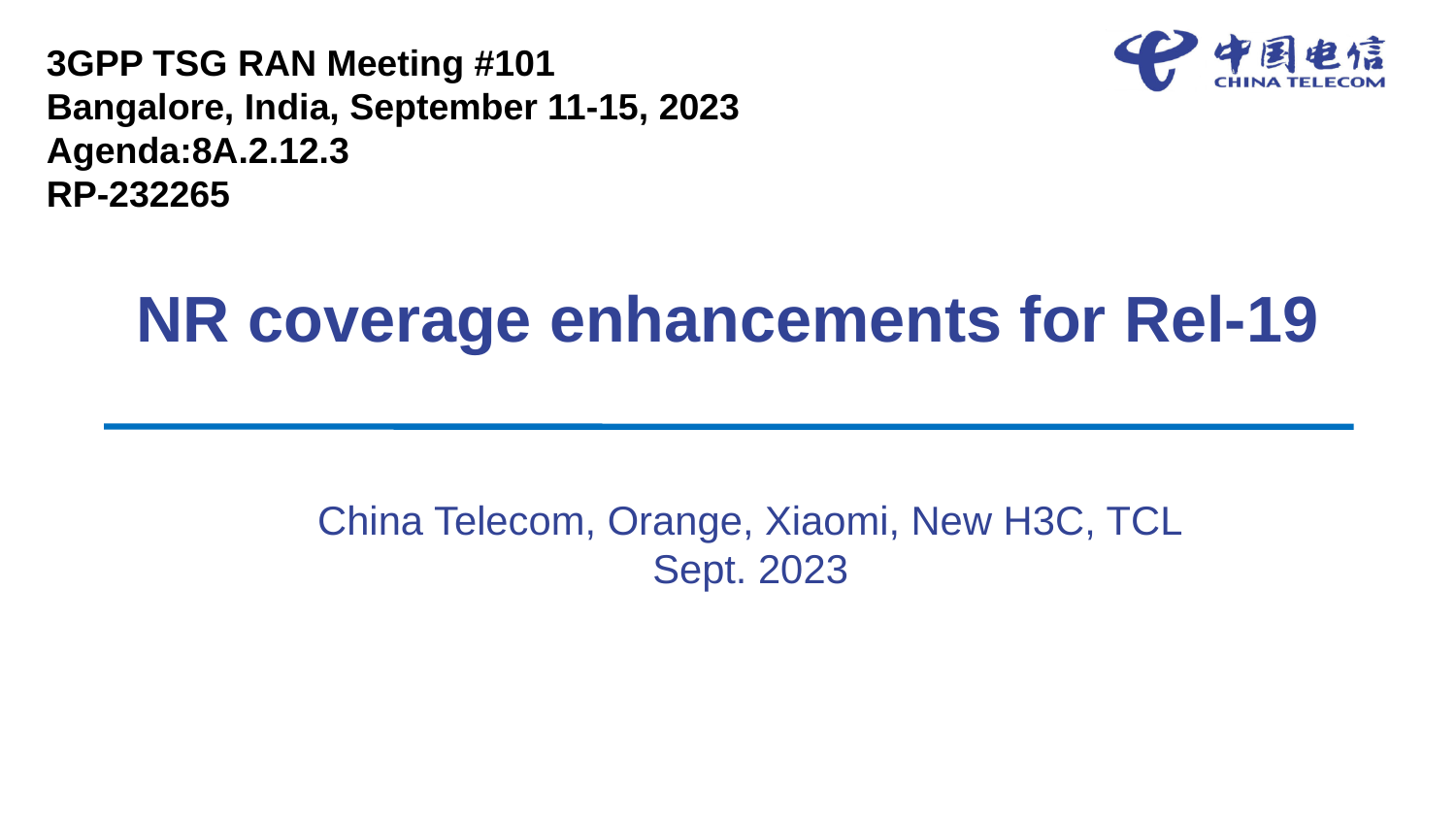

3GPP TSG RAN Meeting #101
Bangalore, India, September 11-15, 2023
Agenda:8A.2.12.3
RP-232265
# NR coverage enhancements for Rel-19
China Telecom, Orange, Xiaomi, New H3C, TCL
Sept. 2023